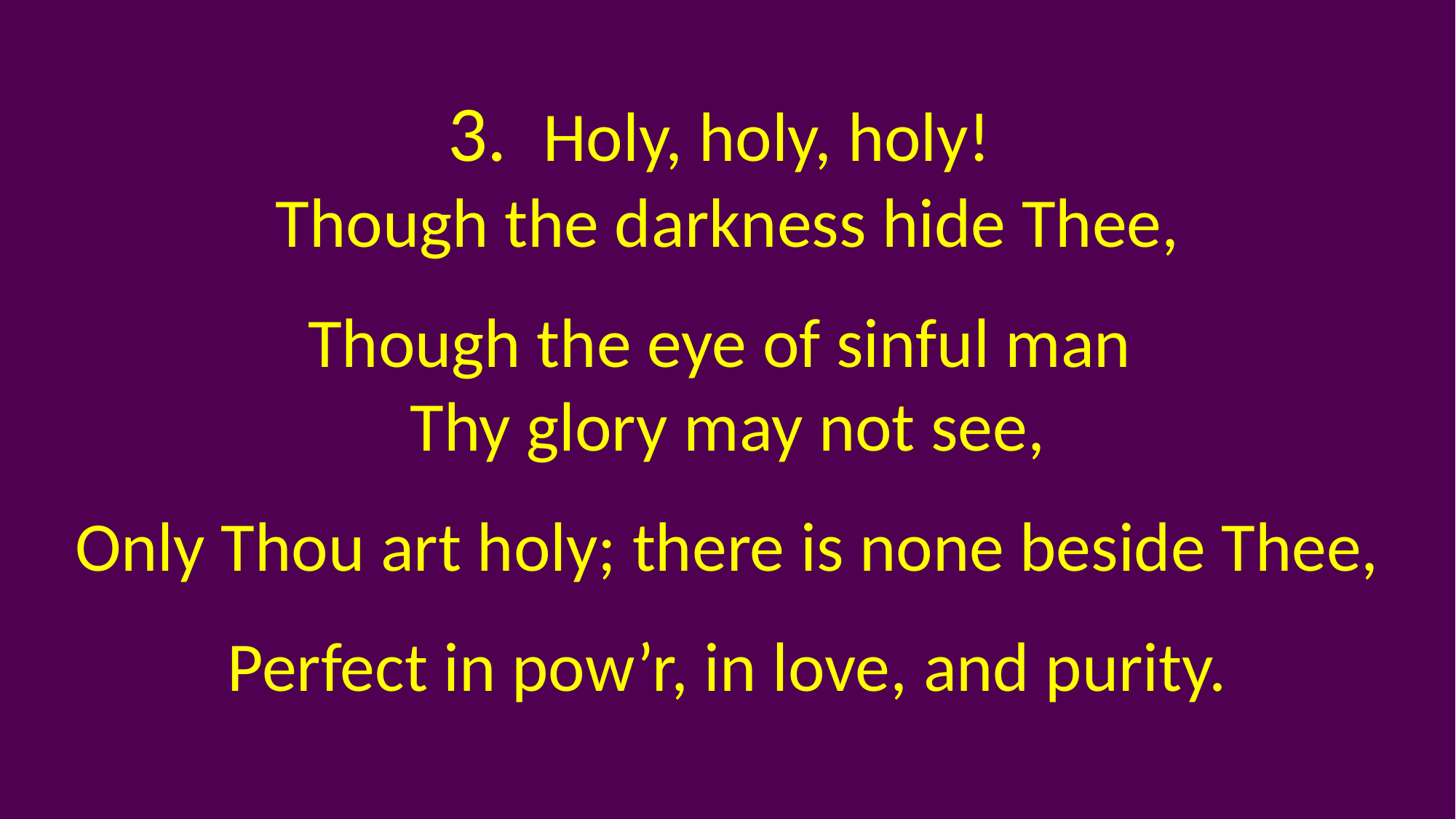

3.  Holy, holy, holy!
Though the darkness hide Thee,
Though the eye of sinful man
Thy glory may not see,
Only Thou art holy; there is none beside Thee,
Perfect in pow’r, in love, and purity.